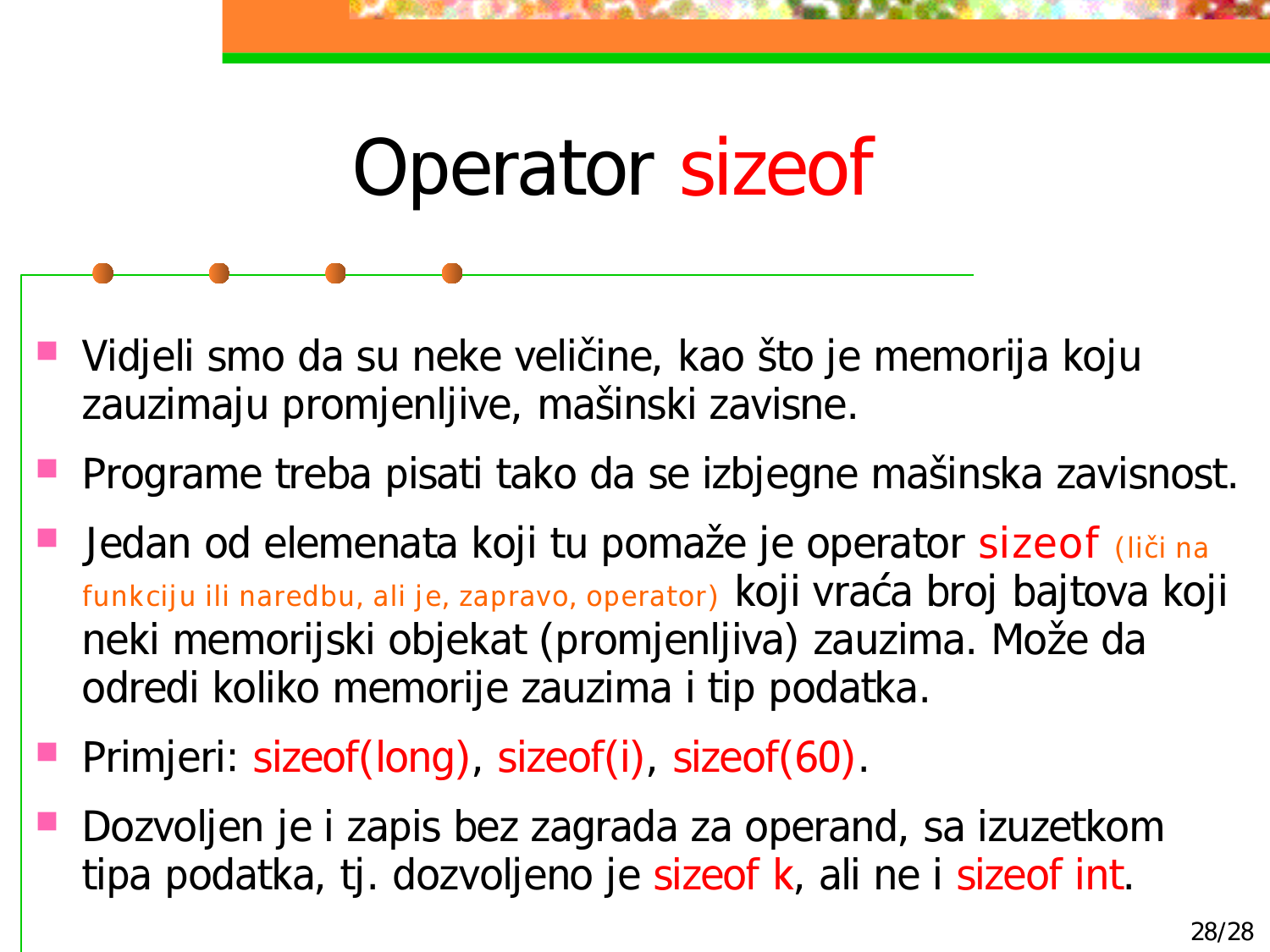

# Operator sizeof
Vidjeli smo da su neke veličine, kao što je memorija koju zauzimaju promjenljive, mašinski zavisne.
Programe treba pisati tako da se izbjegne mašinska zavisnost.
Jedan od elemenata koji tu pomaže je operator sizeof (liči na funkciju ili naredbu, ali je, zapravo, operator) koji vraća broj bajtova koji neki memorijski objekat (promjenljiva) zauzima. Može da odredi koliko memorije zauzima i tip podatka.
Primjeri: sizeof(long), sizeof(i), sizeof(60).
Dozvoljen je i zapis bez zagrada za operand, sa izuzetkom tipa podatka, tj. dozvoljeno je sizeof k, ali ne i sizeof int.
28/28